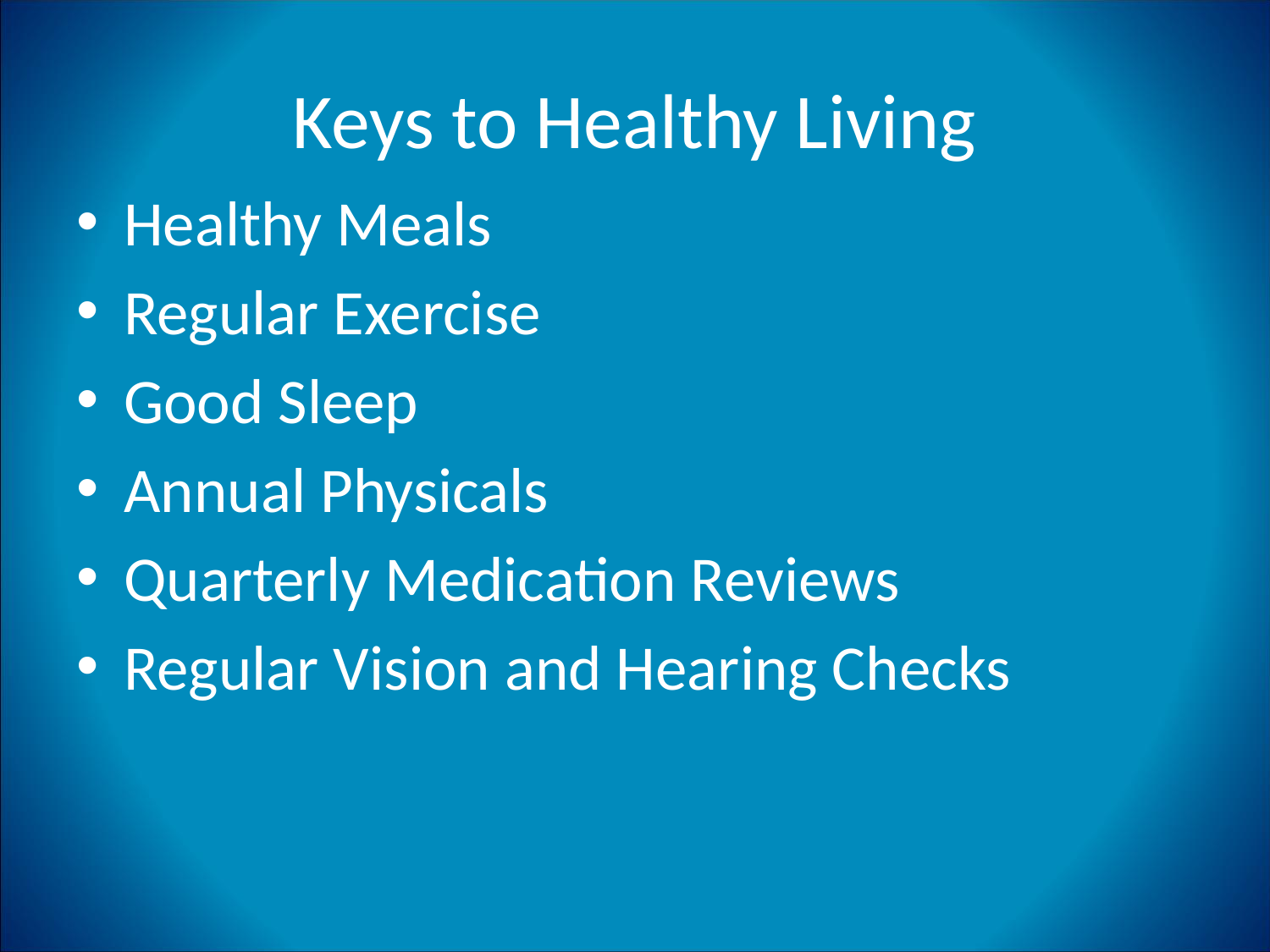

# Keys to Healthy Living
Healthy Meals
Regular Exercise
Good Sleep
Annual Physicals
Quarterly Medication Reviews
Regular Vision and Hearing Checks